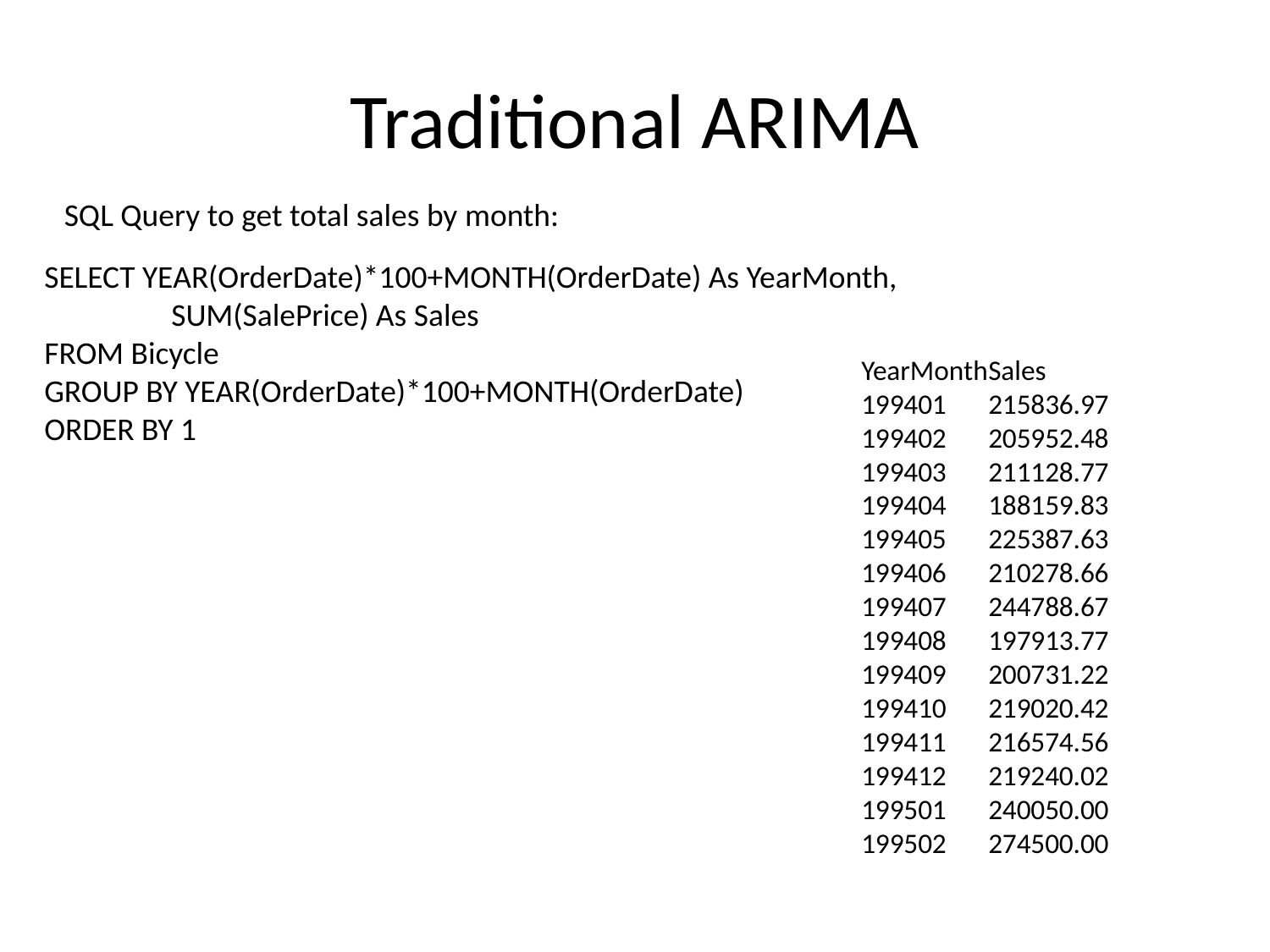

# Traditional ARIMA
SQL Query to get total sales by month:
SELECT YEAR(OrderDate)*100+MONTH(OrderDate) As YearMonth,
	SUM(SalePrice) As Sales
FROM Bicycle
GROUP BY YEAR(OrderDate)*100+MONTH(OrderDate)
ORDER BY 1
YearMonth	Sales
199401	215836.97
199402	205952.48
199403	211128.77
199404	188159.83
199405	225387.63
199406	210278.66
199407	244788.67
199408	197913.77
199409	200731.22
199410	219020.42
199411	216574.56
199412	219240.02
199501	240050.00
199502	274500.00